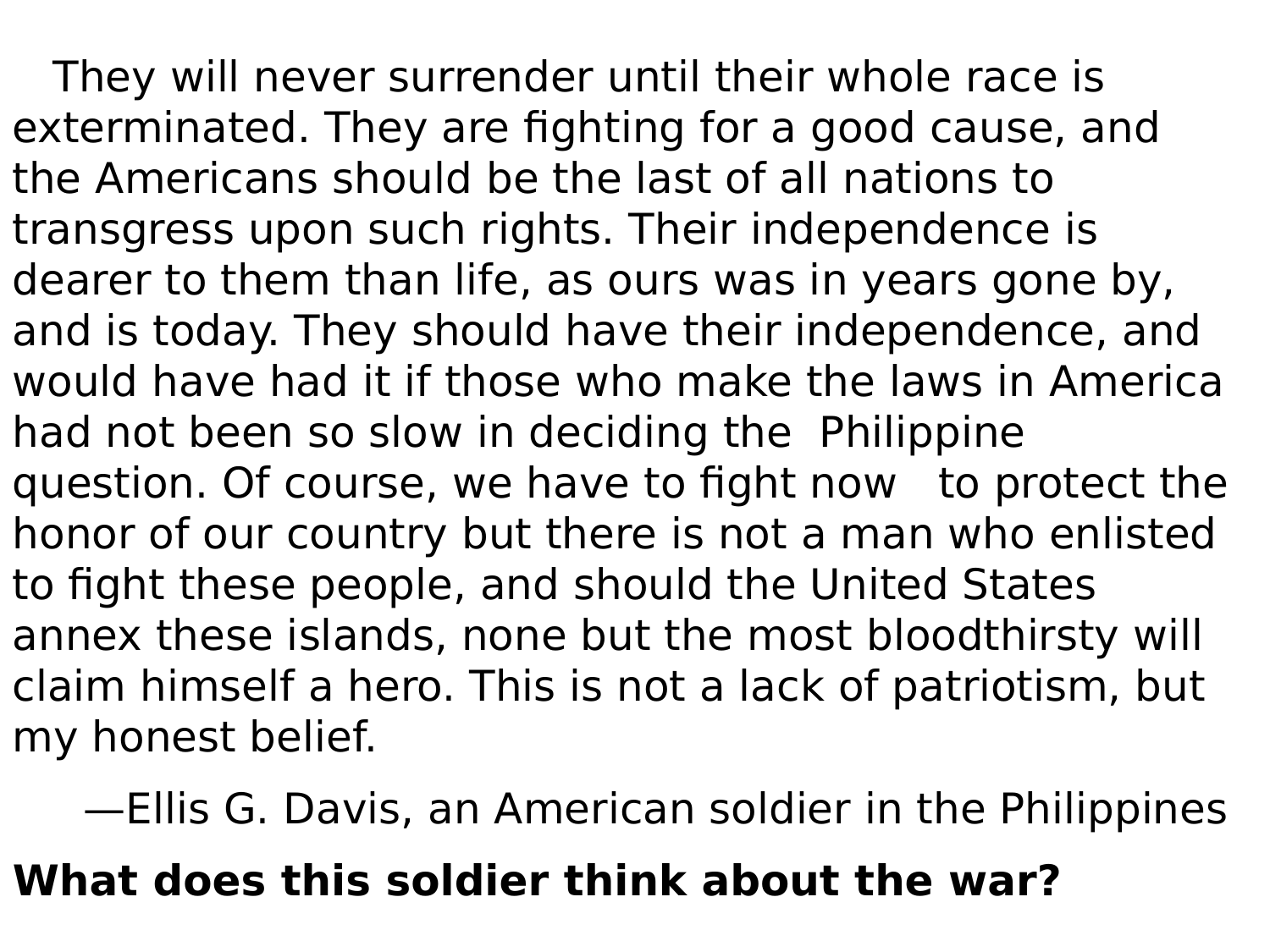

They will never surrender until their whole race is exterminated. They are fighting for a good cause, and the Americans should be the last of all nations to transgress upon such rights. Their independence is dearer to them than life, as ours was in years gone by, and is today. They should have their independence, and would have had it if those who make the laws in America had not been so slow in deciding the  Philippine question. Of course, we have to fight now   to protect the honor of our country but there is not a man who enlisted to fight these people, and should the United States annex these islands, none but the most bloodthirsty will claim himself a hero. This is not a lack of patriotism, but my honest belief.
—Ellis G. Davis, an American soldier in the Philippines
What does this soldier think about the war?